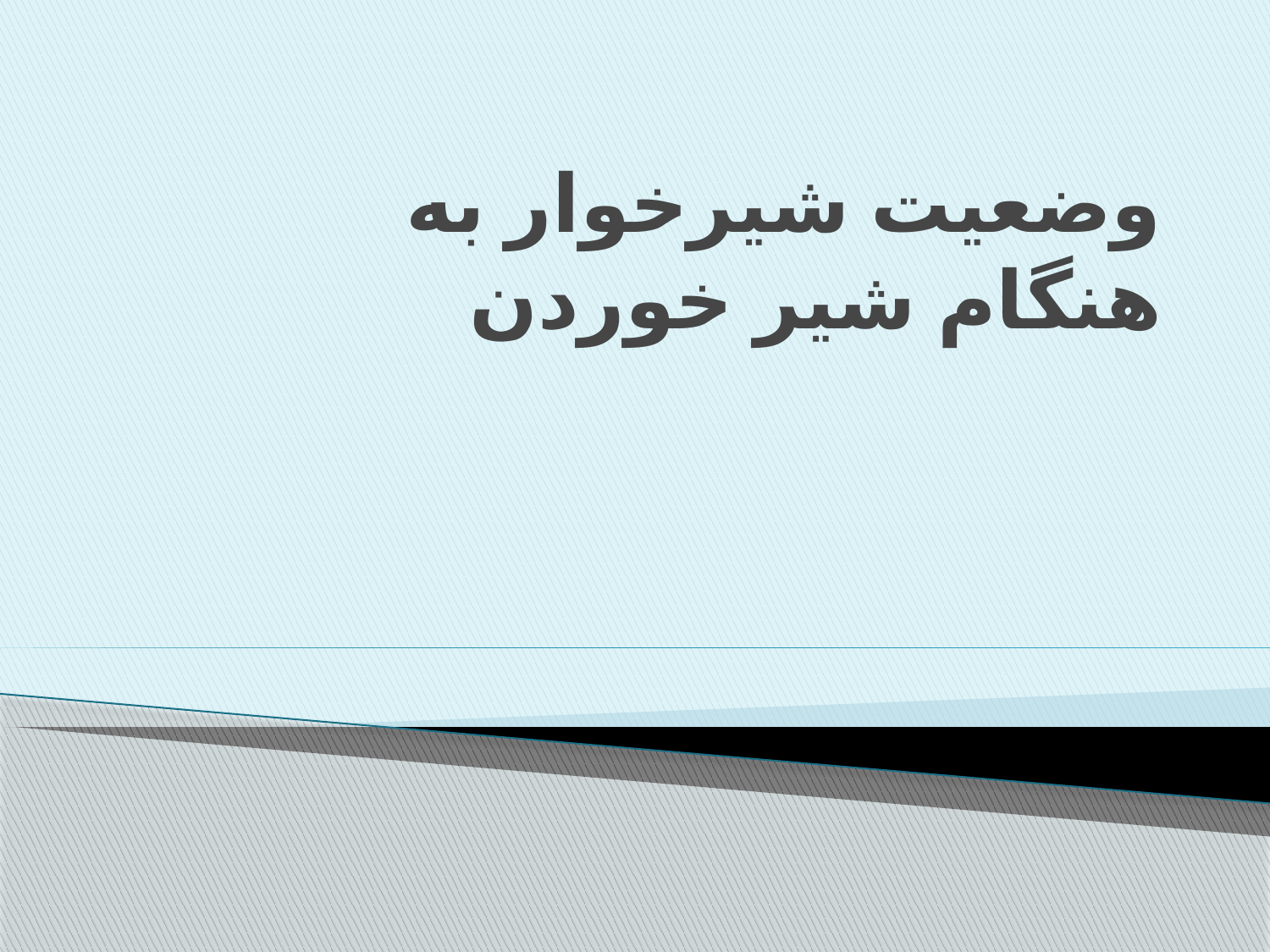

# وضعیت شیرخوار به هنگام شیر خوردن